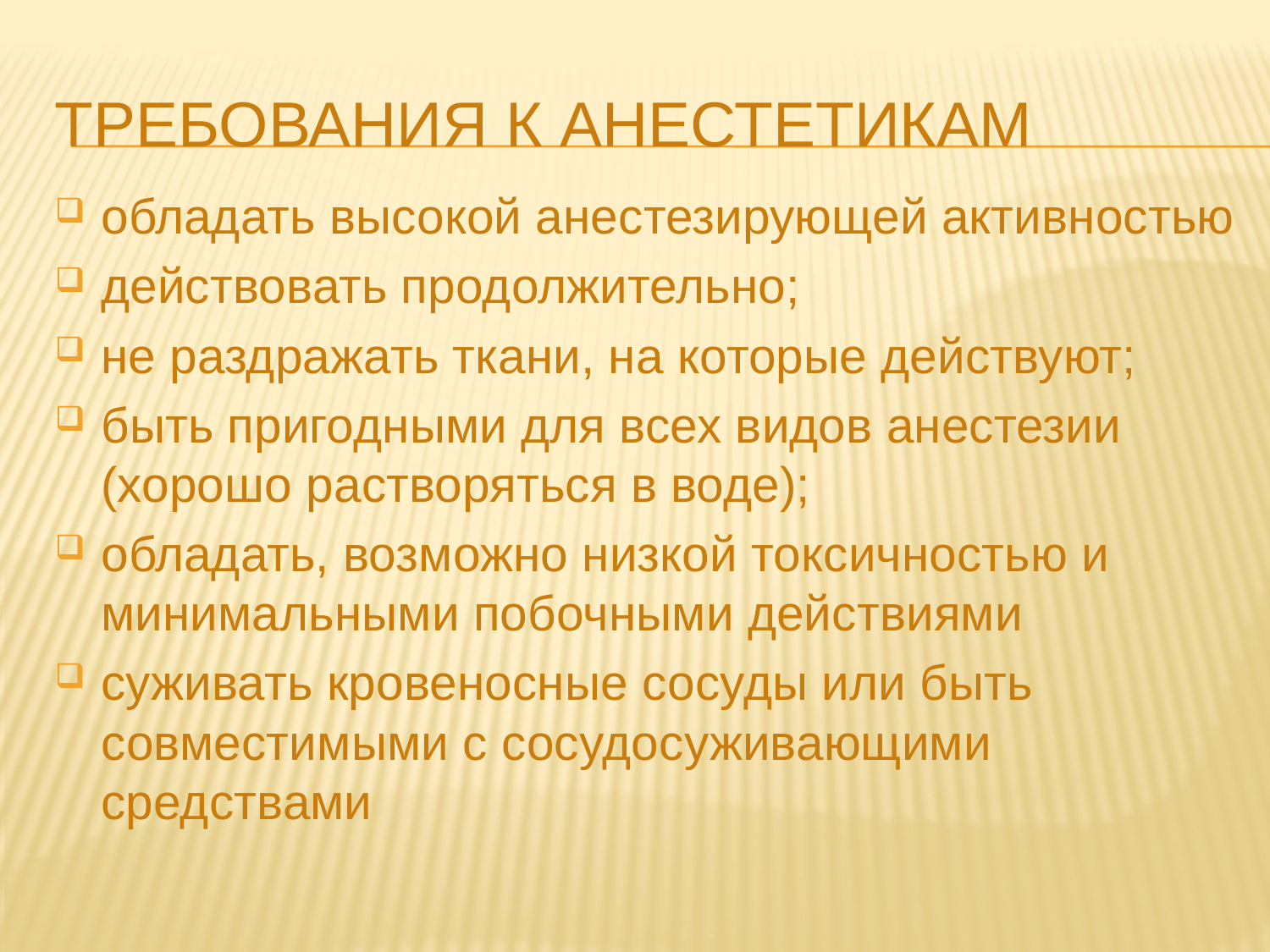

# Требования к анестетикам
обладать высокой анестезирующей активностью
действовать продолжительно;
не раздражать ткани, на которые действуют;
быть пригодными для всех видов анестезии (хорошо растворяться в воде);
обладать, возможно низкой токсичностью и минимальными побочными действиями
суживать кровеносные сосуды или быть совместимыми с сосудосуживающими средствами